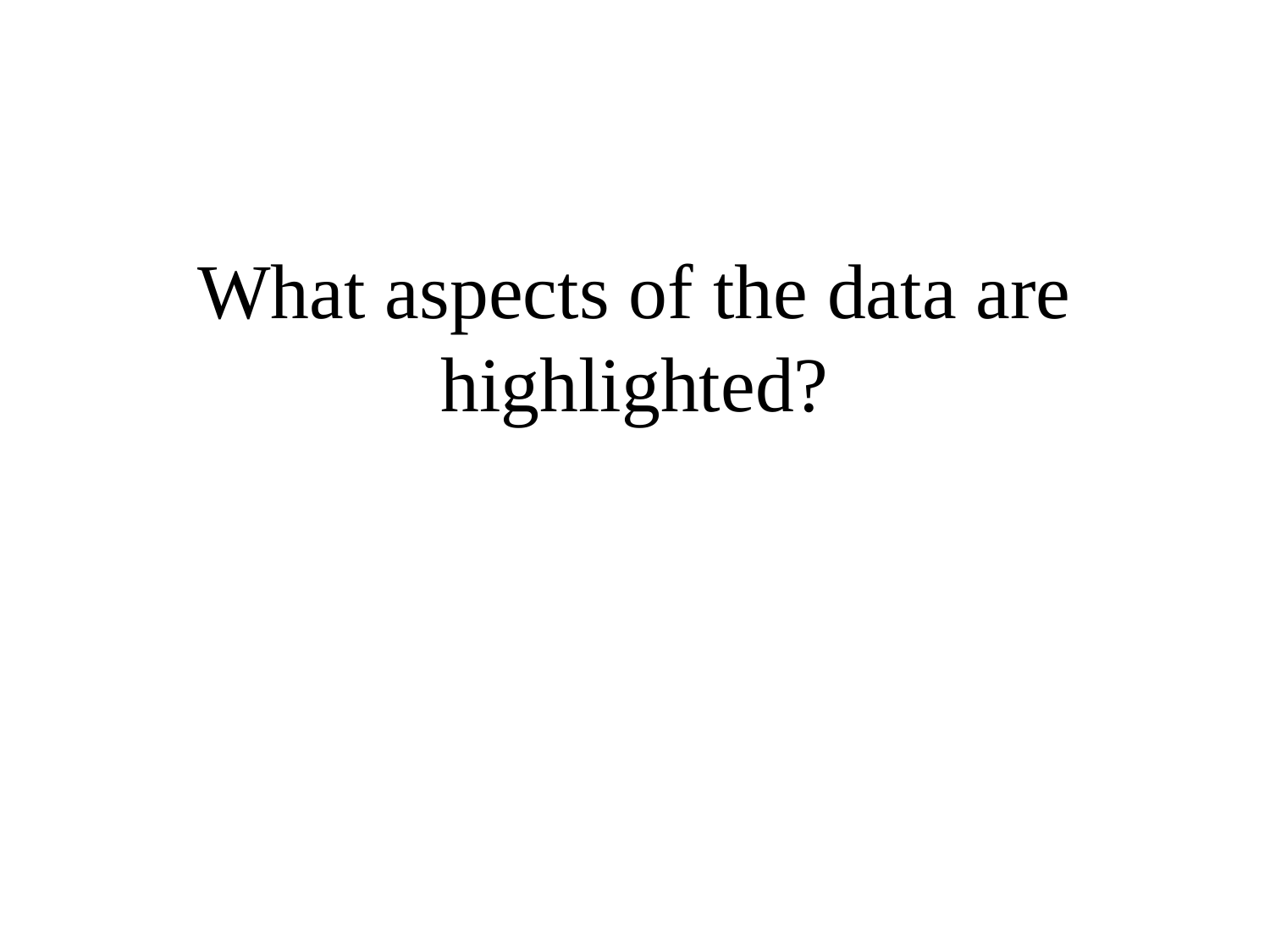

# What aspects of the data are highlighted?